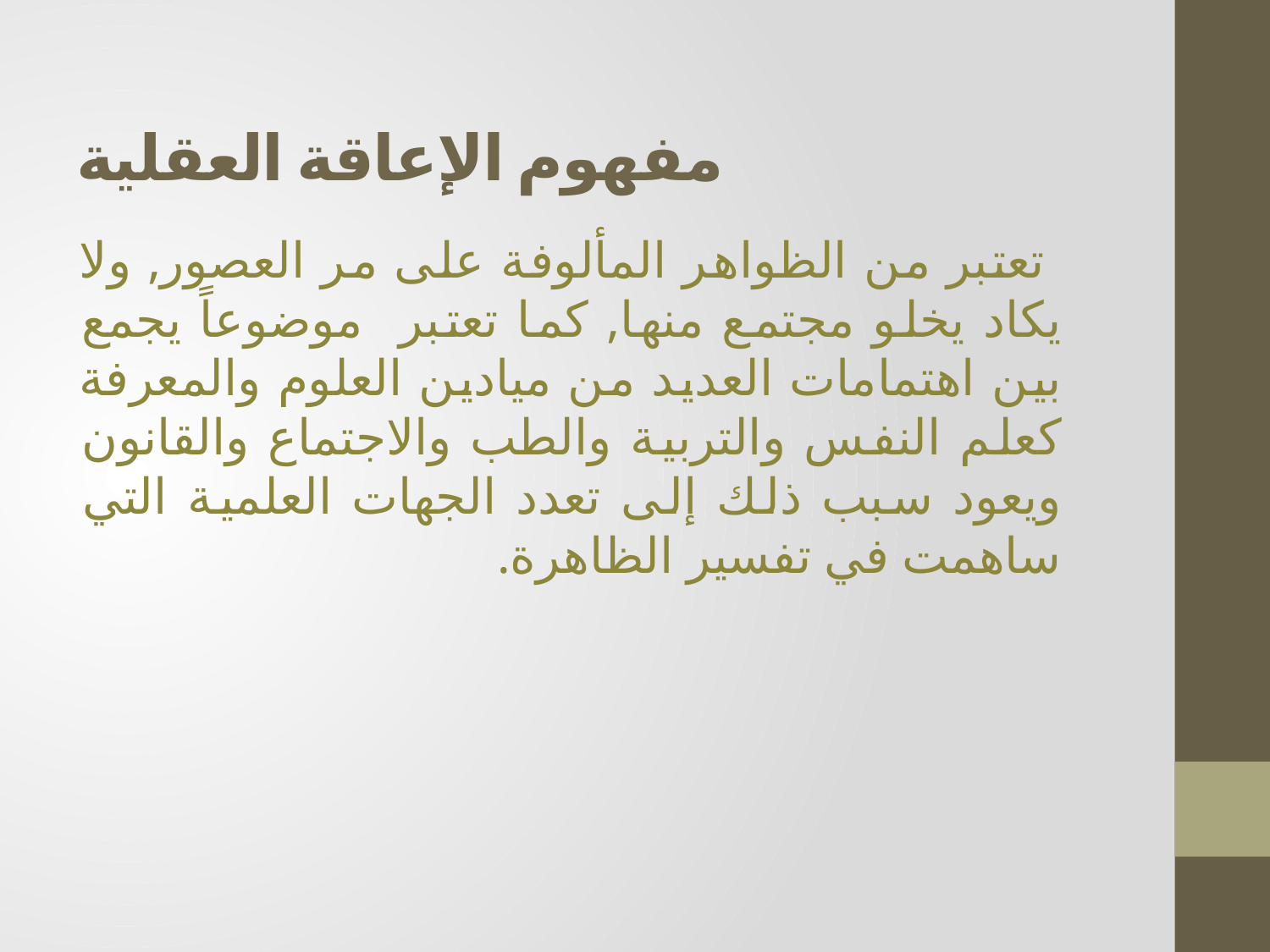

# مفهوم الإعاقة العقلية
   تعتبر من الظواهر المألوفة على مر العصور, ولا يكاد يخلو مجتمع منها, كما تعتبر  موضوعاً يجمع بين اهتمامات العديد من ميادين العلوم والمعرفة كعلم النفس والتربية والطب والاجتماع والقانون ويعود سبب ذلك إلى تعدد الجهات العلمية التي ساهمت في تفسير الظاهرة.